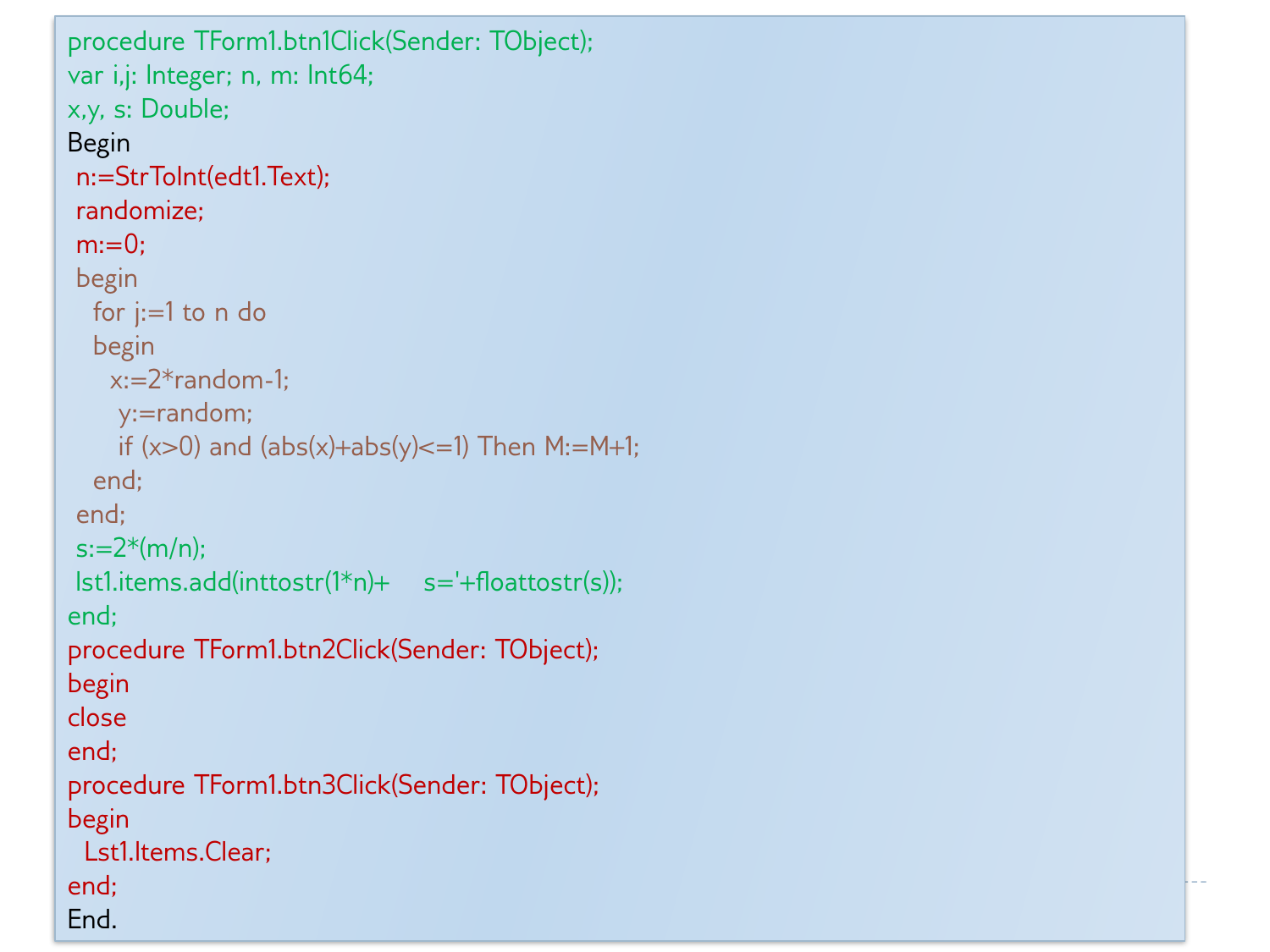

procedure TForm1.btn1Click(Sender: TObject);
var i,j: Integer; n, m: Int64;
x,y, s: Double;
Begin
 n:=StrToInt(edt1.Text);
 randomize;
 m:=0;
 begin
   for j:=1 to n do
   begin
     x:=2*random-1;
      y:=random;
      if (x>0) and (abs(x)+abs(y)<=1) Then M:=M+1;
   end;
 end;
 s:=2*(m/n);
 lst1.items.add(inttostr(1*n)+    s='+floattostr(s));
end;
procedure TForm1.btn2Click(Sender: TObject);
begin
close
end;
procedure TForm1.btn3Click(Sender: TObject);
begin
  Lst1.Items.Clear;
end;
End.